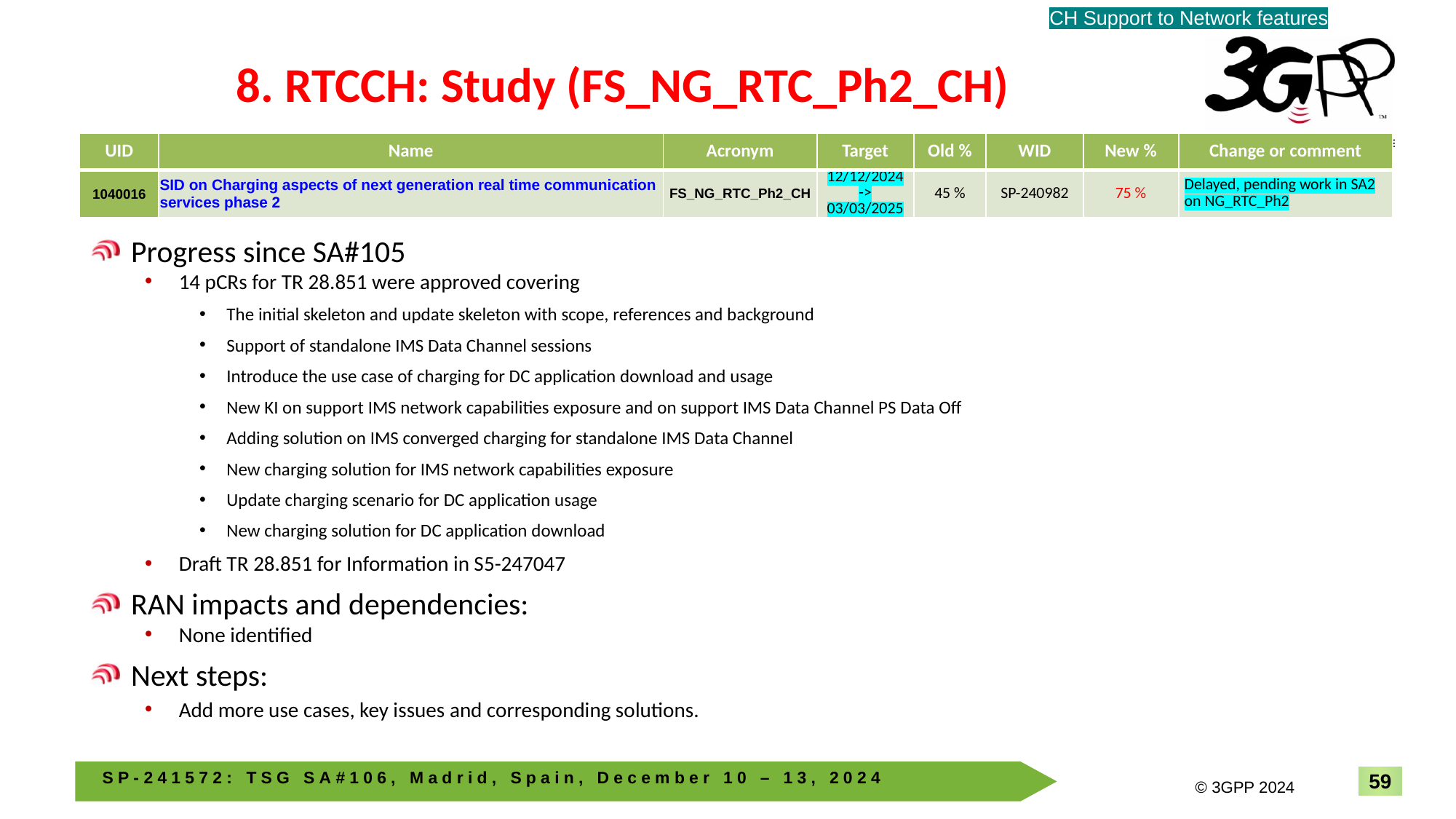

CH Support to Network features
# 8. RTCCH: Study (FS_NG_RTC_Ph2_CH)
| UID | Name | Acronym | Target | Old % | WID | New % | Change or comment |
| --- | --- | --- | --- | --- | --- | --- | --- |
| 1040016 | SID on Charging aspects of next generation real time communication services phase 2 | FS\_NG\_RTC\_Ph2\_CH | 12/12/2024-> 03/03/2025 | 45 % | SP-240982 | 75 % | Delayed, pending work in SA2 on NG\_RTC\_Ph2 |
Progress since SA#105
14 pCRs for TR 28.851 were approved covering
The initial skeleton and update skeleton with scope, references and background
Support of standalone IMS Data Channel sessions
Introduce the use case of charging for DC application download and usage
New KI on support IMS network capabilities exposure and on support IMS Data Channel PS Data Off
Adding solution on IMS converged charging for standalone IMS Data Channel
New charging solution for IMS network capabilities exposure
Update charging scenario for DC application usage
New charging solution for DC application download
Draft TR 28.851 for Information in S5-247047
RAN impacts and dependencies:
None identified
Next steps:
Add more use cases, key issues and corresponding solutions.